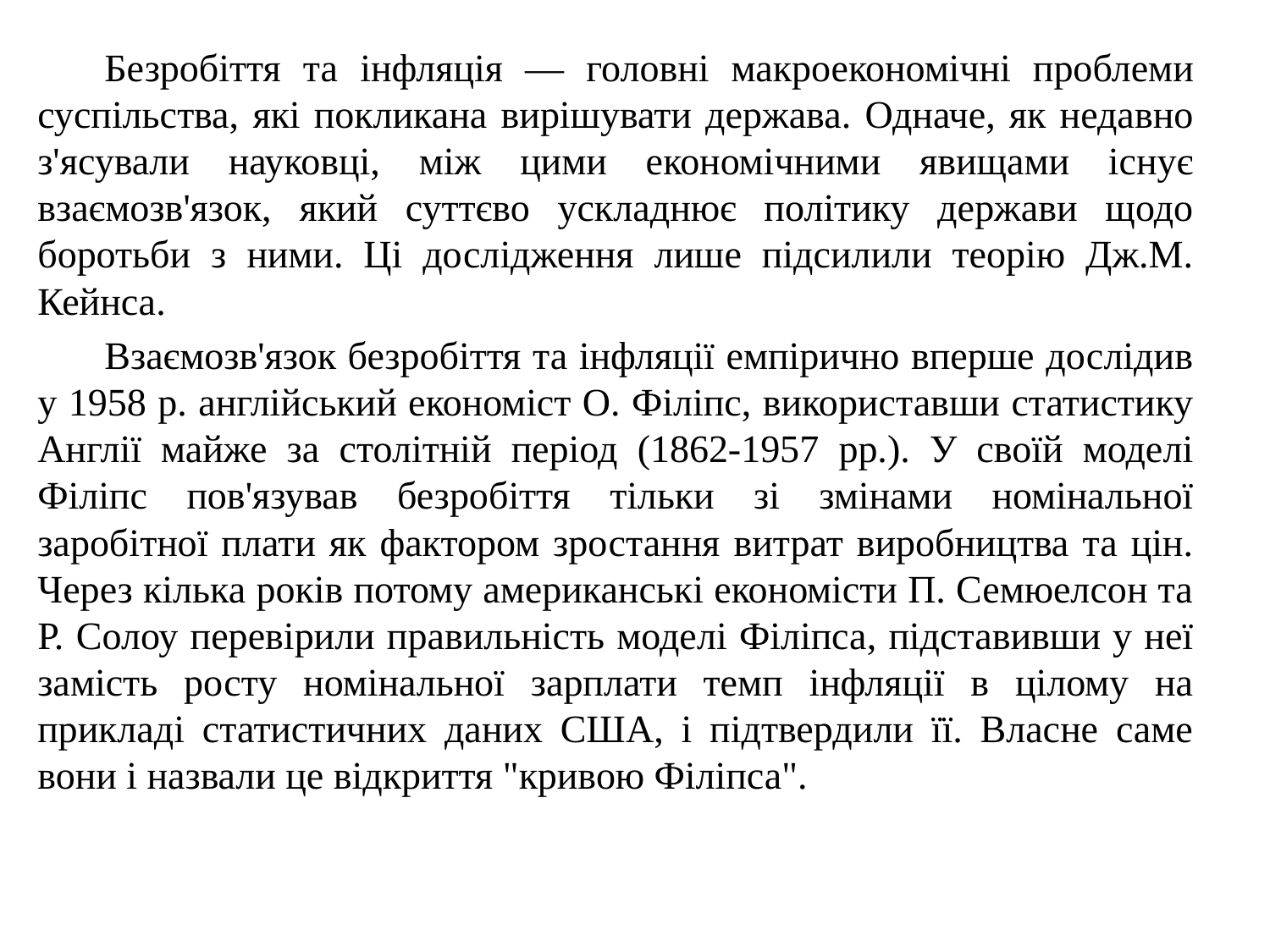

Безробіття та інфляція — головні макроекономічні проблеми суспільства, які покликана вирішувати держава. Одначе, як недавно з'ясували науковці, між цими економічними явищами існує взаємозв'язок, який суттєво ускладнює політику держави щодо боротьби з ними. Ці дослідження лише підсилили теорію Дж.М. Кейнса.
Взаємозв'язок безробіття та інфляції емпірично вперше дослідив у 1958 р. англійський економіст О. Філіпс, використавши статистику Англії майже за столітній період (1862-1957 рр.). У своїй моделі Філіпс пов'язував безробіття тільки зі змінами номінальної заробітної плати як фактором зростання витрат виробництва та цін. Через кілька років потому американські економісти П. Семюелсон та Р. Солоу перевірили правильність моделі Філіпса, підставивши у неї замість росту номінальної зарплати темп інфляції в цілому на прикладі статистичних даних США, і підтвердили її. Власне саме вони і назвали це відкриття "кривою Філіпса".